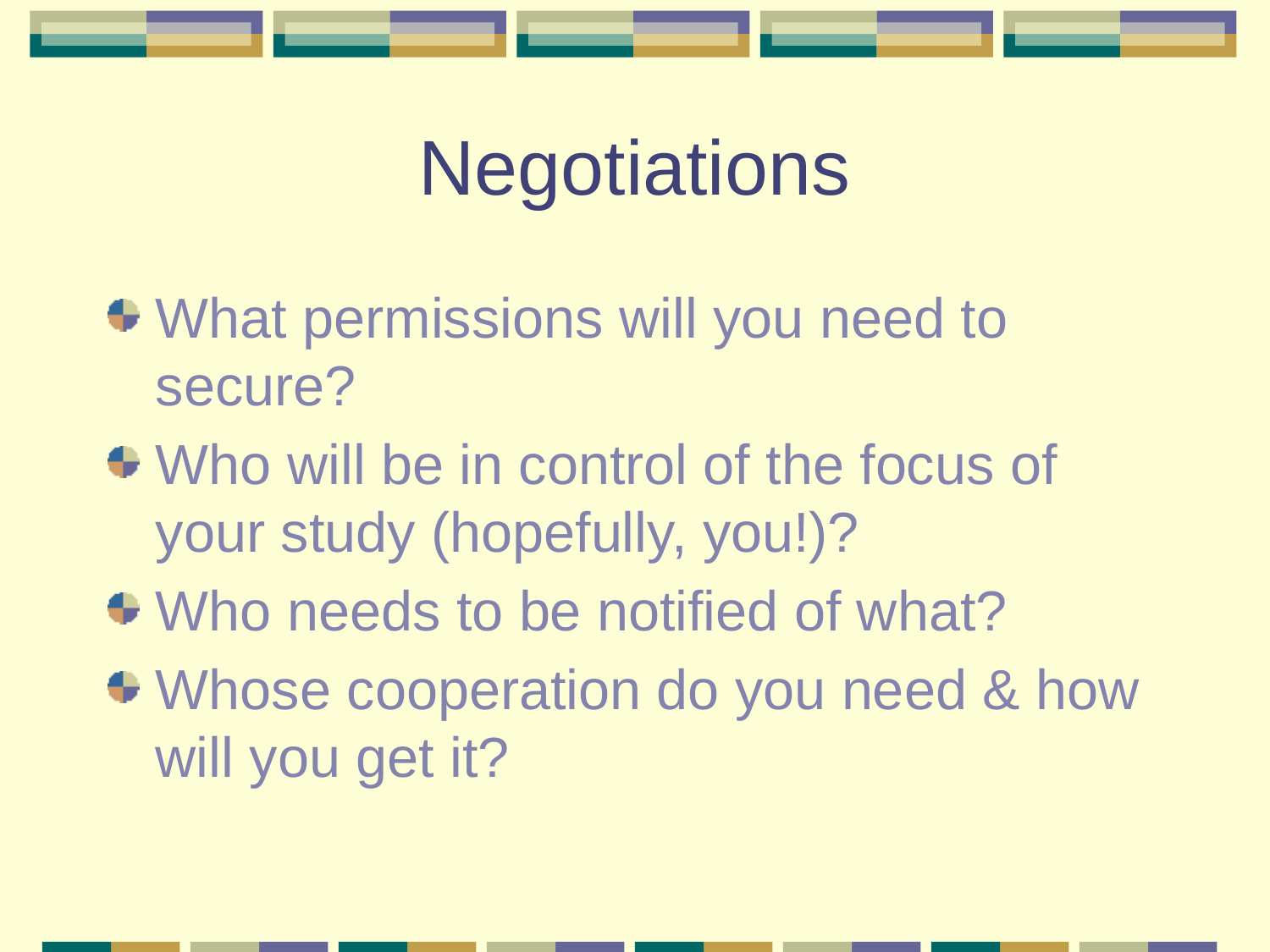

# Negotiations
What permissions will you need to secure?
Who will be in control of the focus of your study (hopefully, you!)?
Who needs to be notified of what?
Whose cooperation do you need & how will you get it?